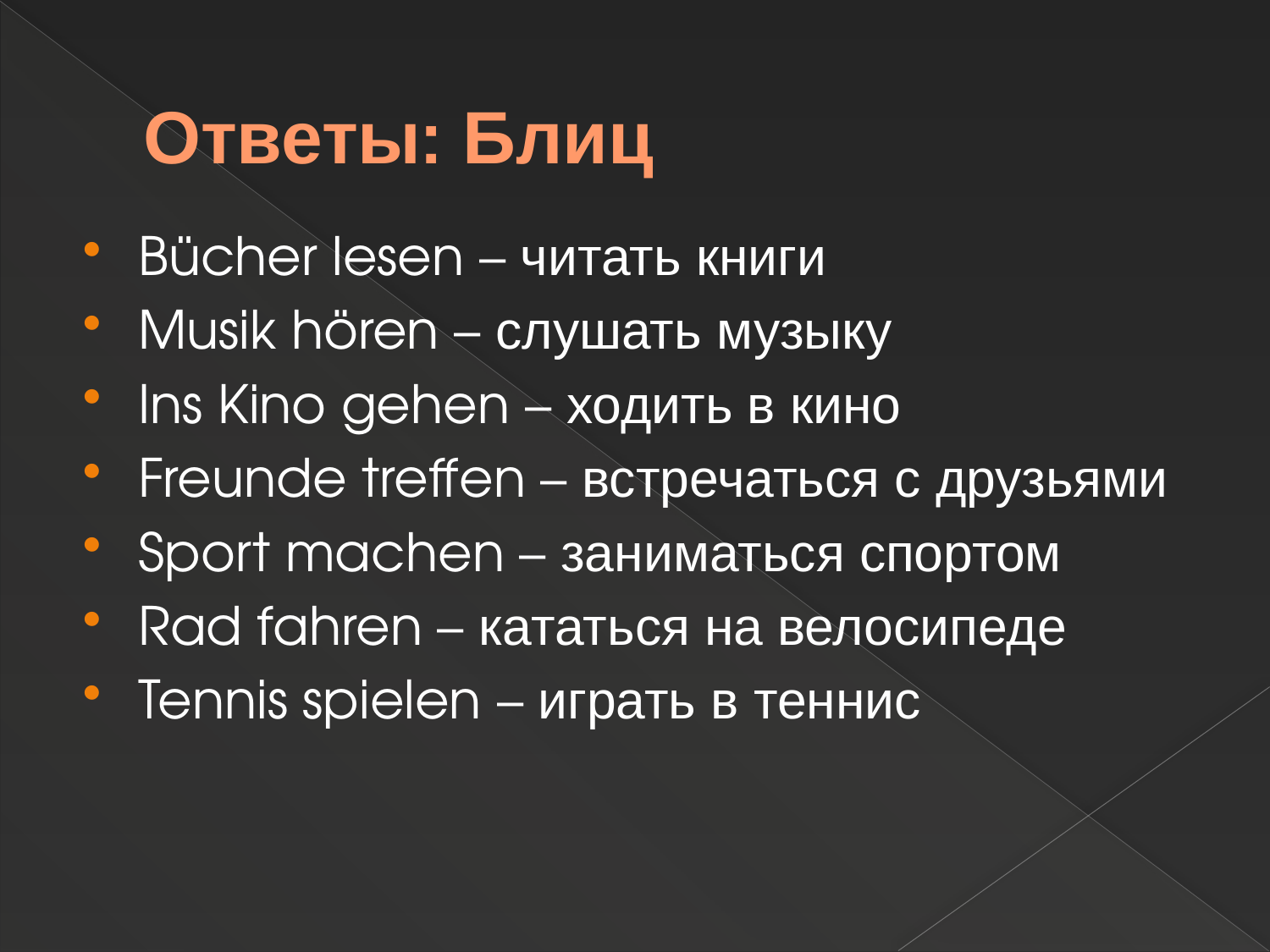

# Ответы: Блиц
Bücher lesen – читать книги
Musik hören – слушать музыку
Ins Kino gehen – ходить в кино
Freunde treffen – встречаться с друзьями
Sport machen – заниматься спортом
Rad fahren – кататься на велосипеде
Tennis spielen – играть в теннис